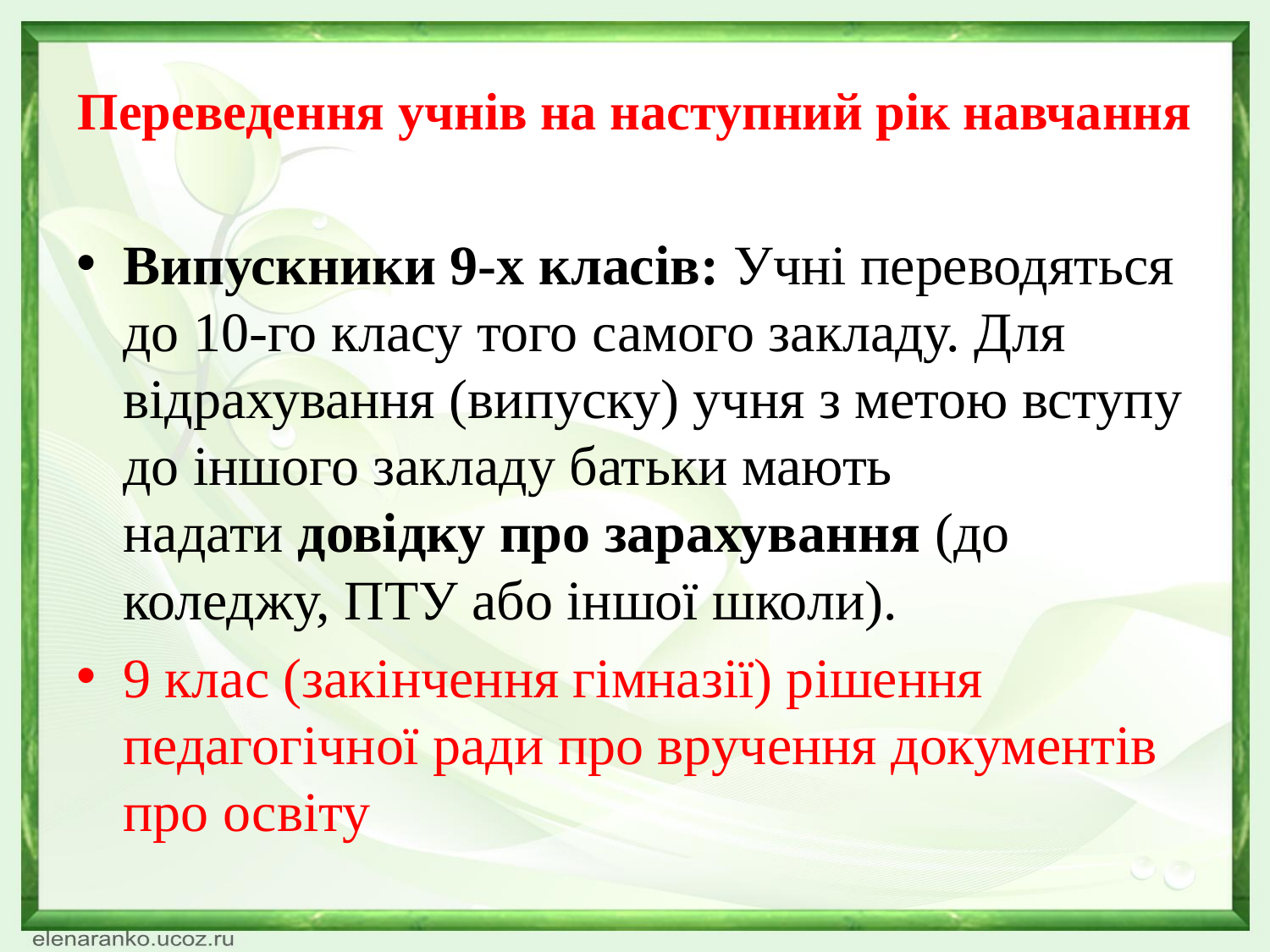

# Переведення учнів на наступний рік навчання
Випускники 9-х класів: Учні переводяться до 10-го класу того самого закладу. Для відрахування (випуску) учня з метою вступу до іншого закладу батьки мають надати довідку про зарахування (до коледжу, ПТУ або іншої школи).
9 клас (закінчення гімназії) рішення педагогічної ради про вручення документів про освіту